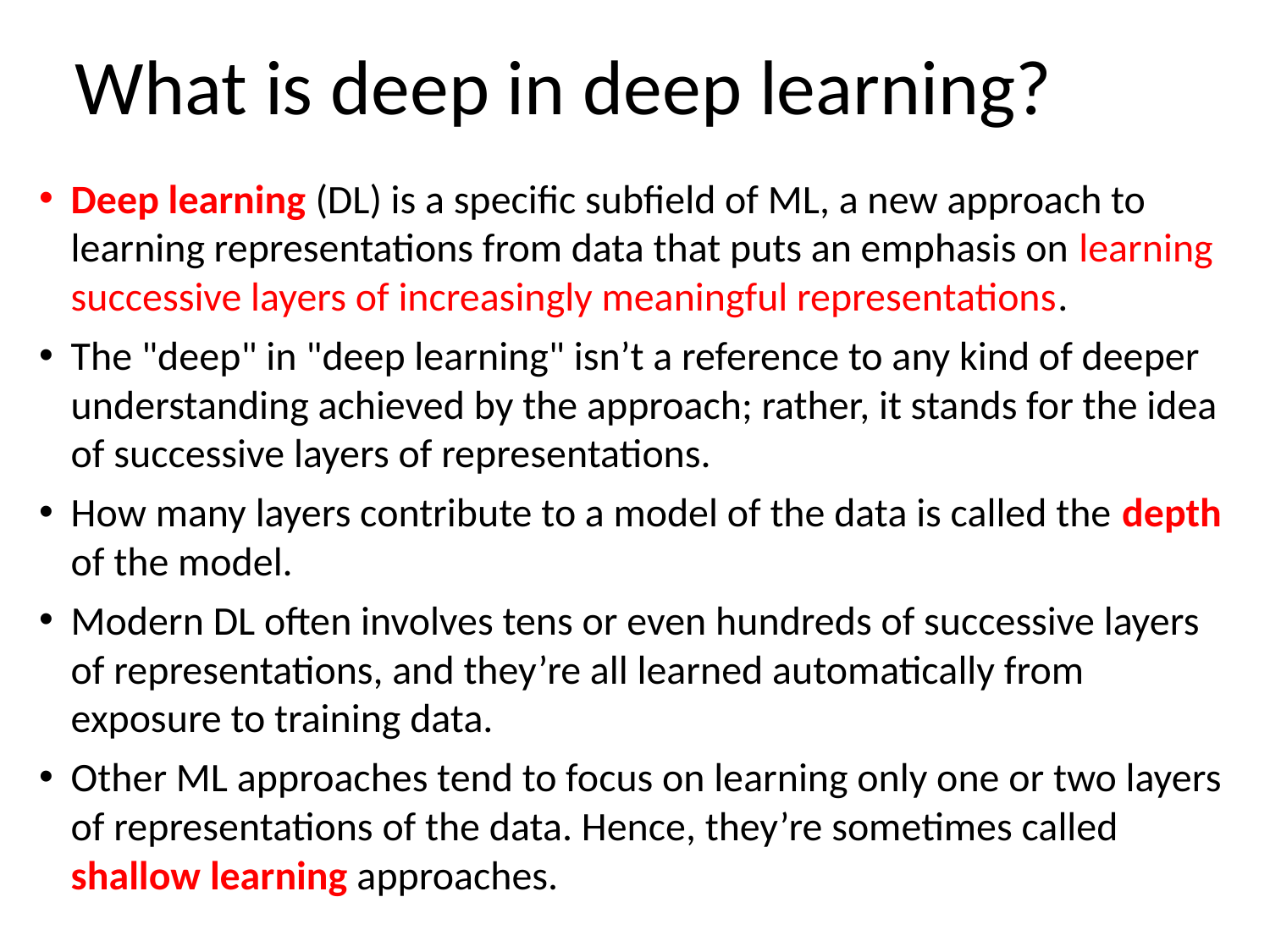

# What is deep in deep learning?
Deep learning (DL) is a specific subfield of ML, a new approach to learning representations from data that puts an emphasis on learning successive layers of increasingly meaningful representations.
The "deep" in "deep learning" isn’t a reference to any kind of deeper understanding achieved by the approach; rather, it stands for the idea of successive layers of representations.
How many layers contribute to a model of the data is called the depth of the model.
Modern DL often involves tens or even hundreds of successive layers of representations, and they’re all learned automatically from exposure to training data.
Other ML approaches tend to focus on learning only one or two layers of representations of the data. Hence, they’re sometimes called shallow learning approaches.